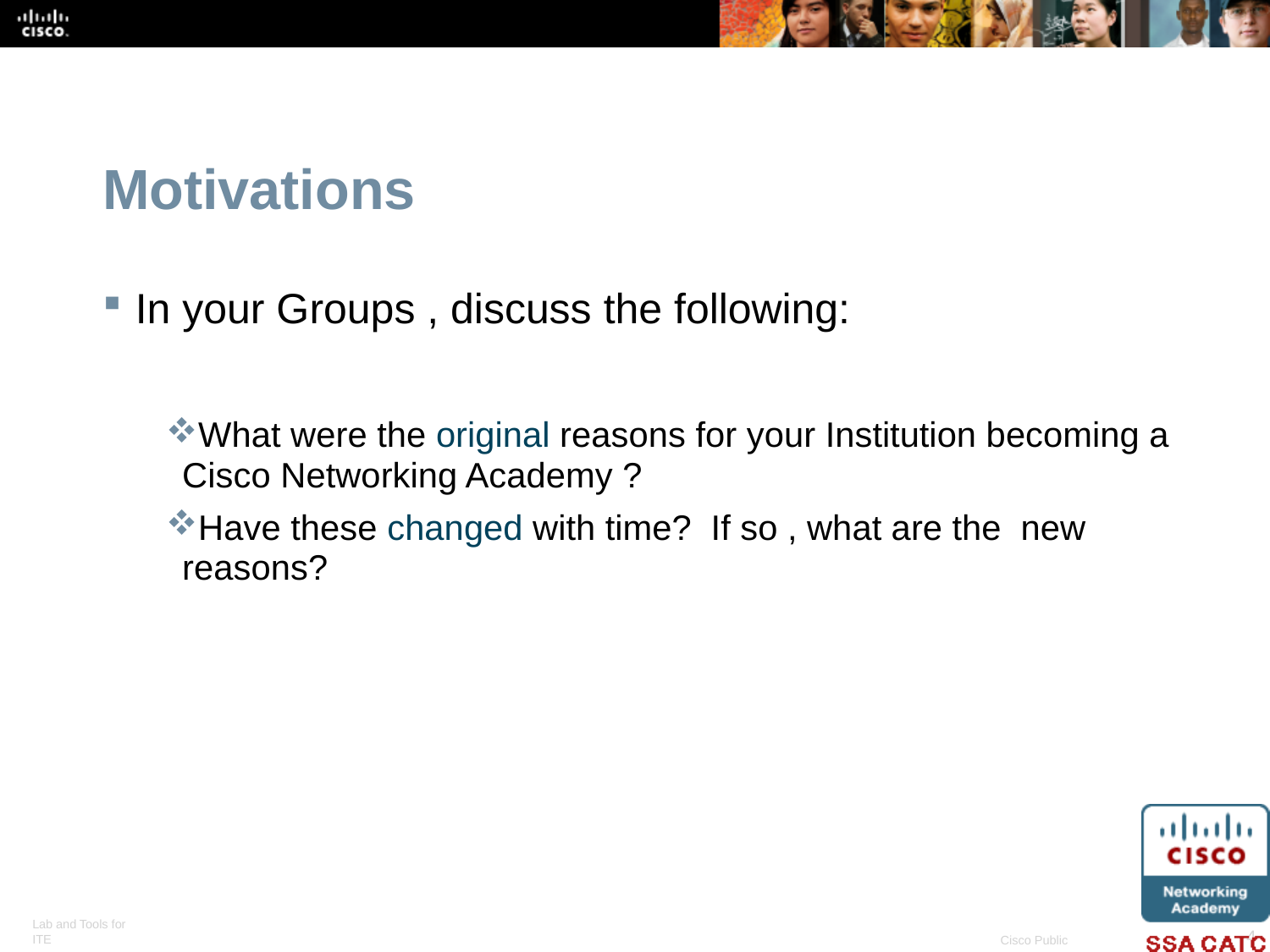

# Motivations
In your Groups , discuss the following:

What were the original reasons for your Institution becoming a Cisco Networking Academy ?
Have these changed with time?  If so , what are the  new reasons?